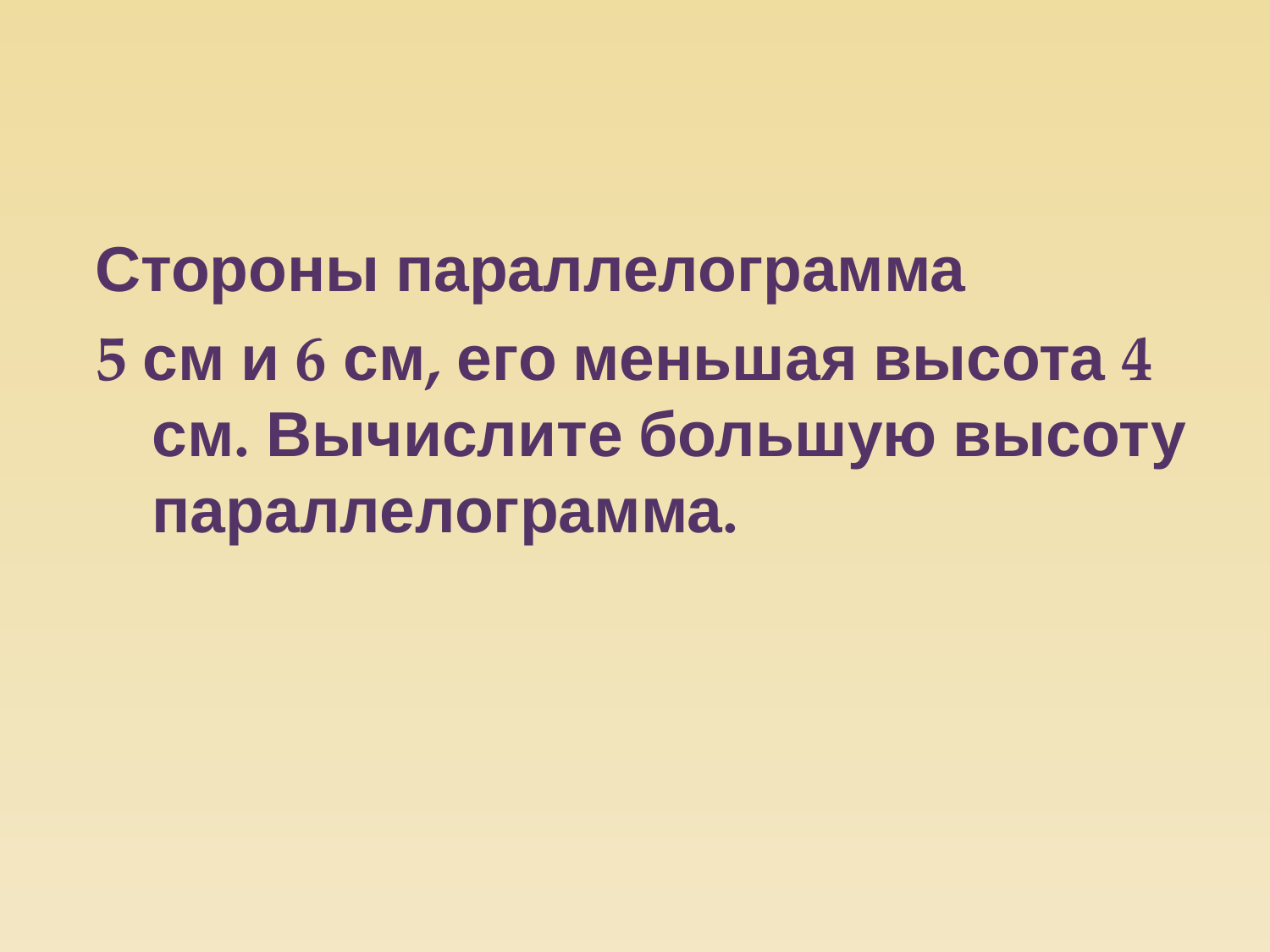

#
Стороны параллелограмма
5 см и 6 см, его меньшая высота 4 см. Вычислите большую высоту параллелограмма.